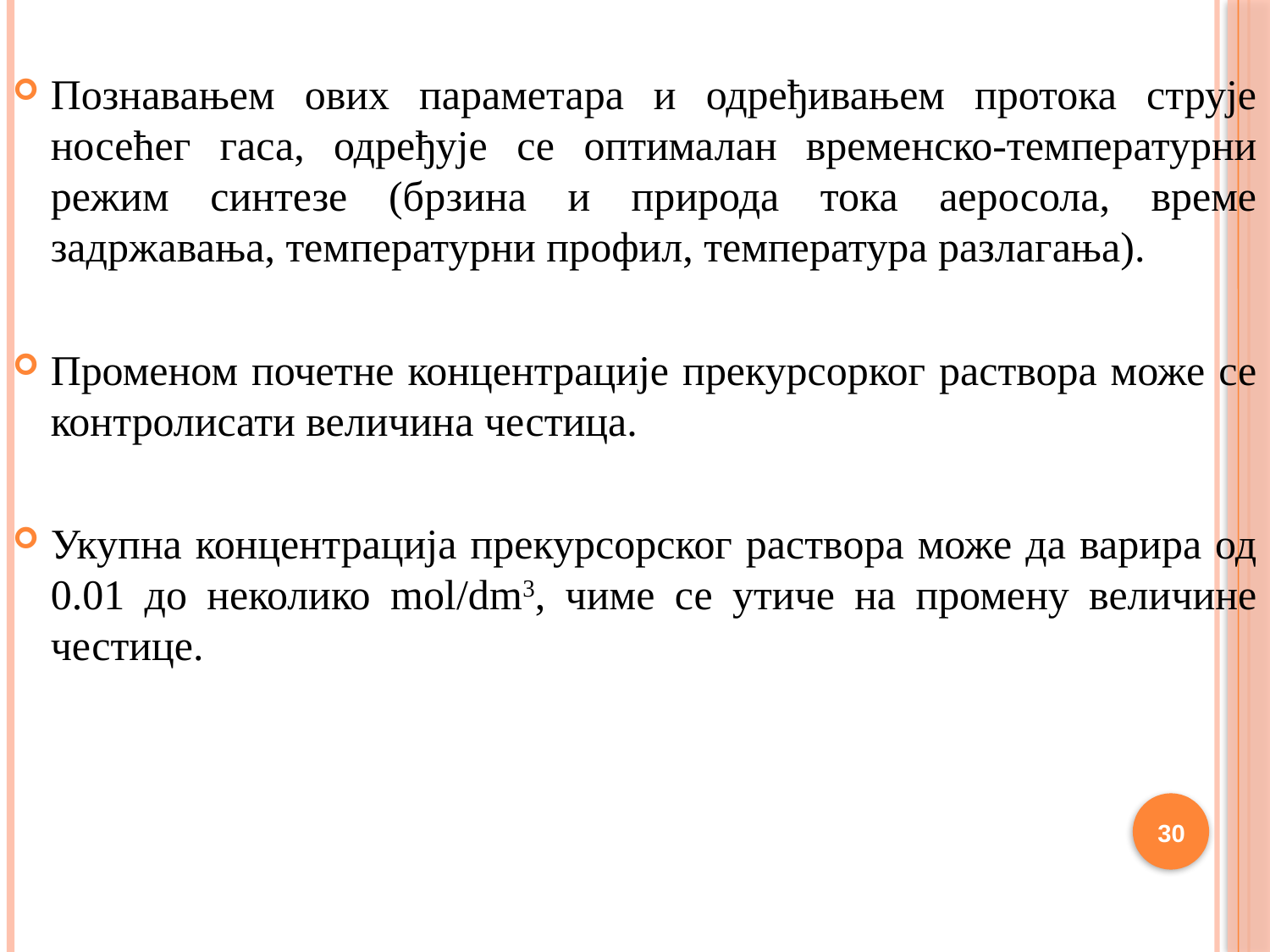

Познавањем ових параметара и одређивањем протока струје носећег гаса, одређује се оптималан временско-температурни режим синтезе (брзина и природа тока аеросола, време задржавања, температурни профил, температура разлагања).

Променом почетне концентрације прекурсорког раствора може се контролисати величина честица.

Укупна концентрација прекурсорског раствора може да варира од 0.01 до неколико mol/dm3, чиме се утиче на промену величине честице.

30